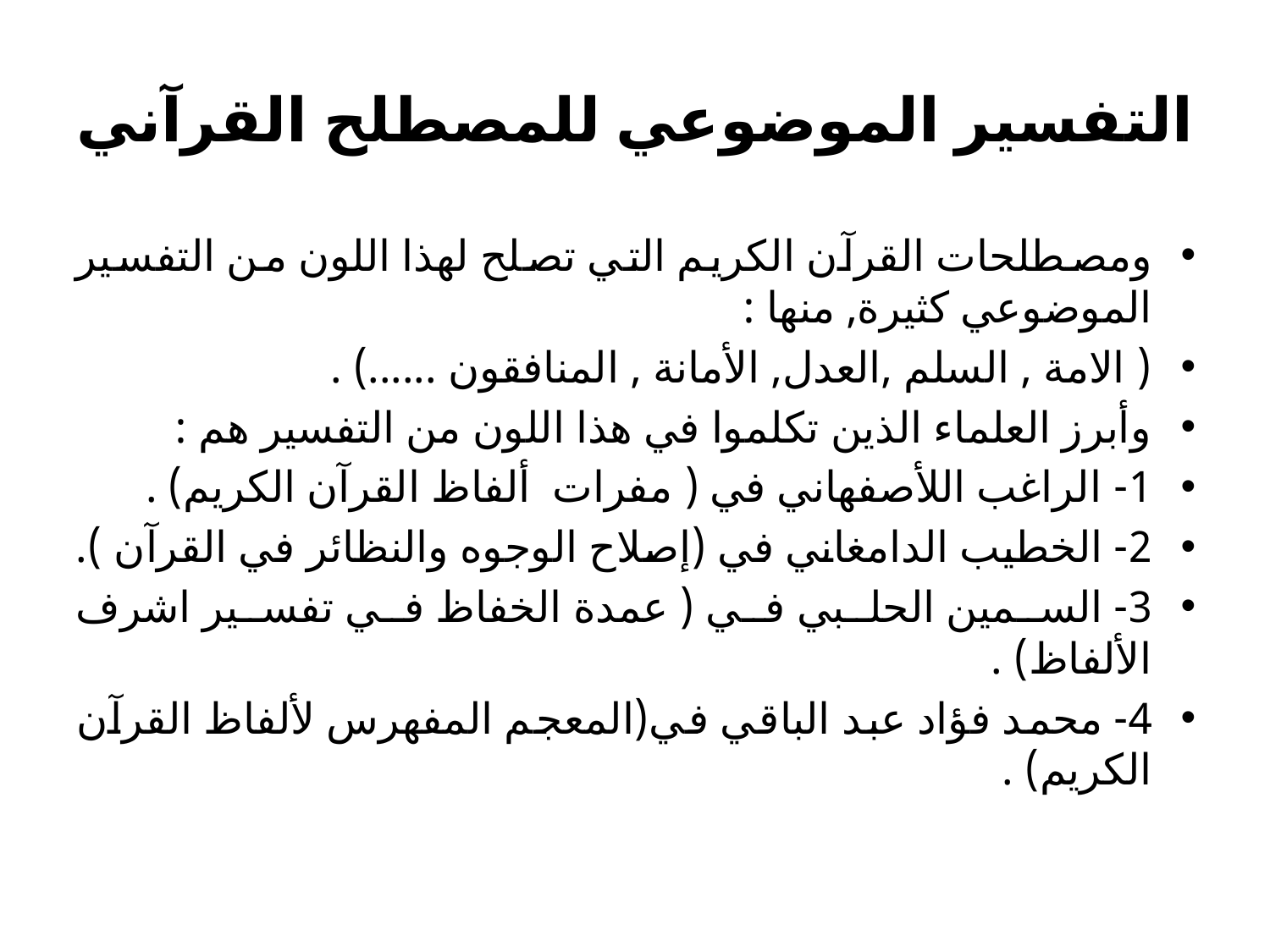

# التفسير الموضوعي للمصطلح القرآني
ومصطلحات القرآن الكريم التي تصلح لهذا اللون من التفسير الموضوعي كثيرة, منها :
( الامة , السلم ,العدل, الأمانة , المنافقون ......) .
وأبرز العلماء الذين تكلموا في هذا اللون من التفسير هم :
1- الراغب اللأصفهاني في ( مفرات  ألفاظ القرآن الكريم) .
2- الخطيب الدامغاني في (إصلاح الوجوه والنظائر في القرآن ).
3- السمين الحلبي في ( عمدة الخفاظ في تفسير اشرف الألفاظ) .
4- محمد فؤاد عبد الباقي في(المعجم المفهرس لألفاظ القرآن الكريم) .